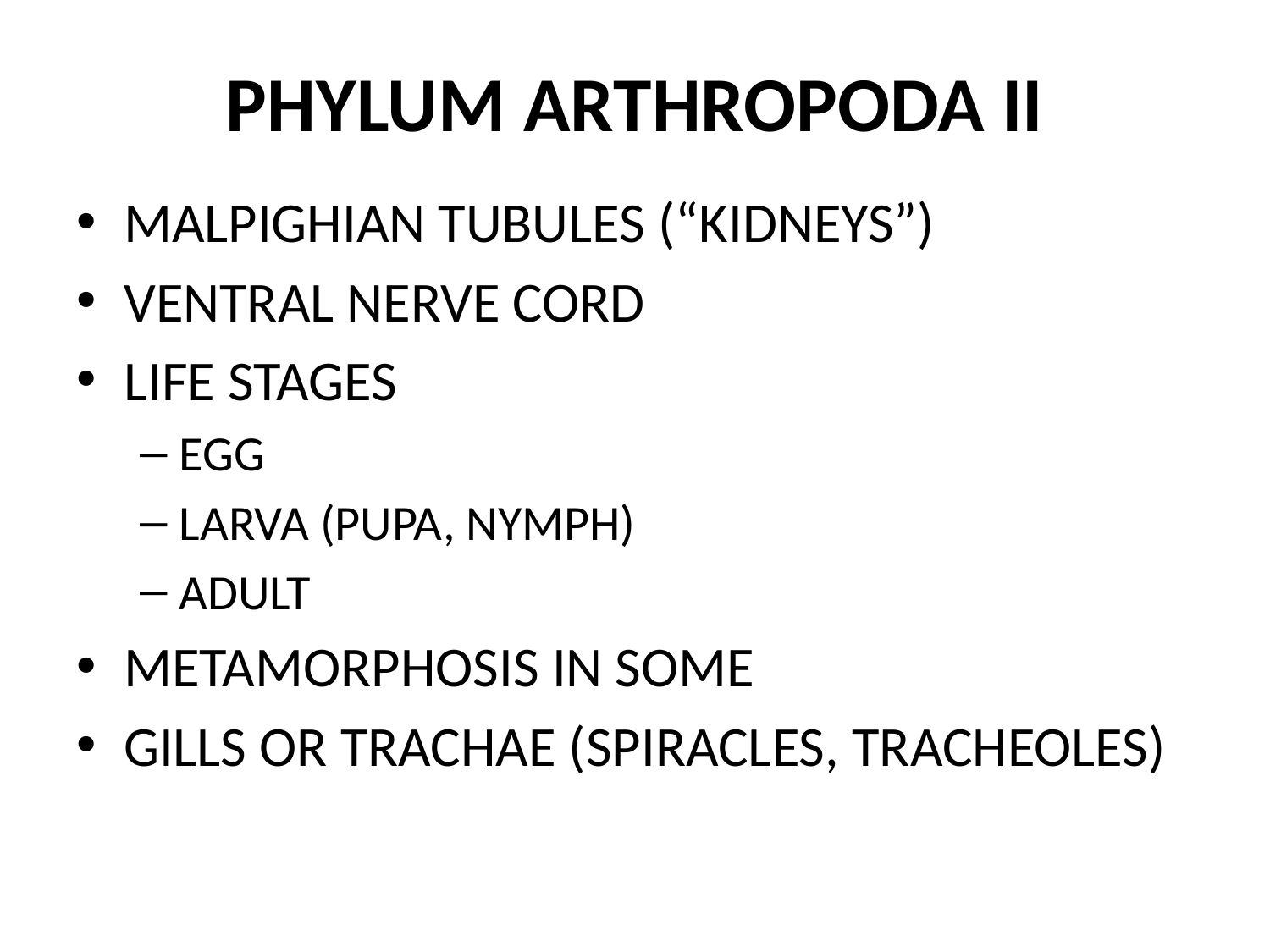

# PHYLUM ARTHROPODA II
MALPIGHIAN TUBULES (“KIDNEYS”)
VENTRAL NERVE CORD
LIFE STAGES
EGG
LARVA (PUPA, NYMPH)
ADULT
METAMORPHOSIS IN SOME
GILLS OR TRACHAE (SPIRACLES, TRACHEOLES)